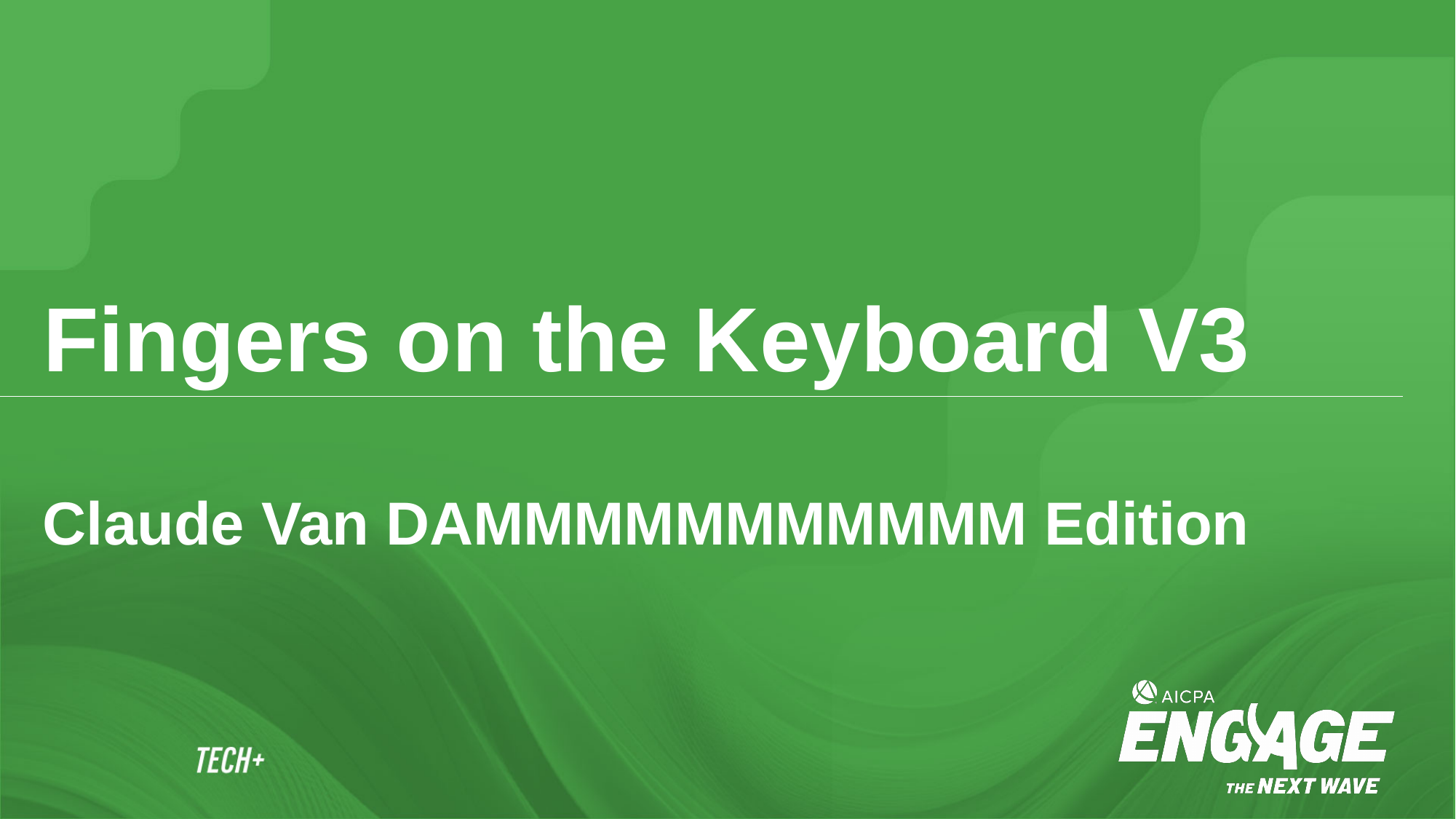

Fingers on the Keyboard V3
Claude Van DAMMMMMMMMMMM Edition